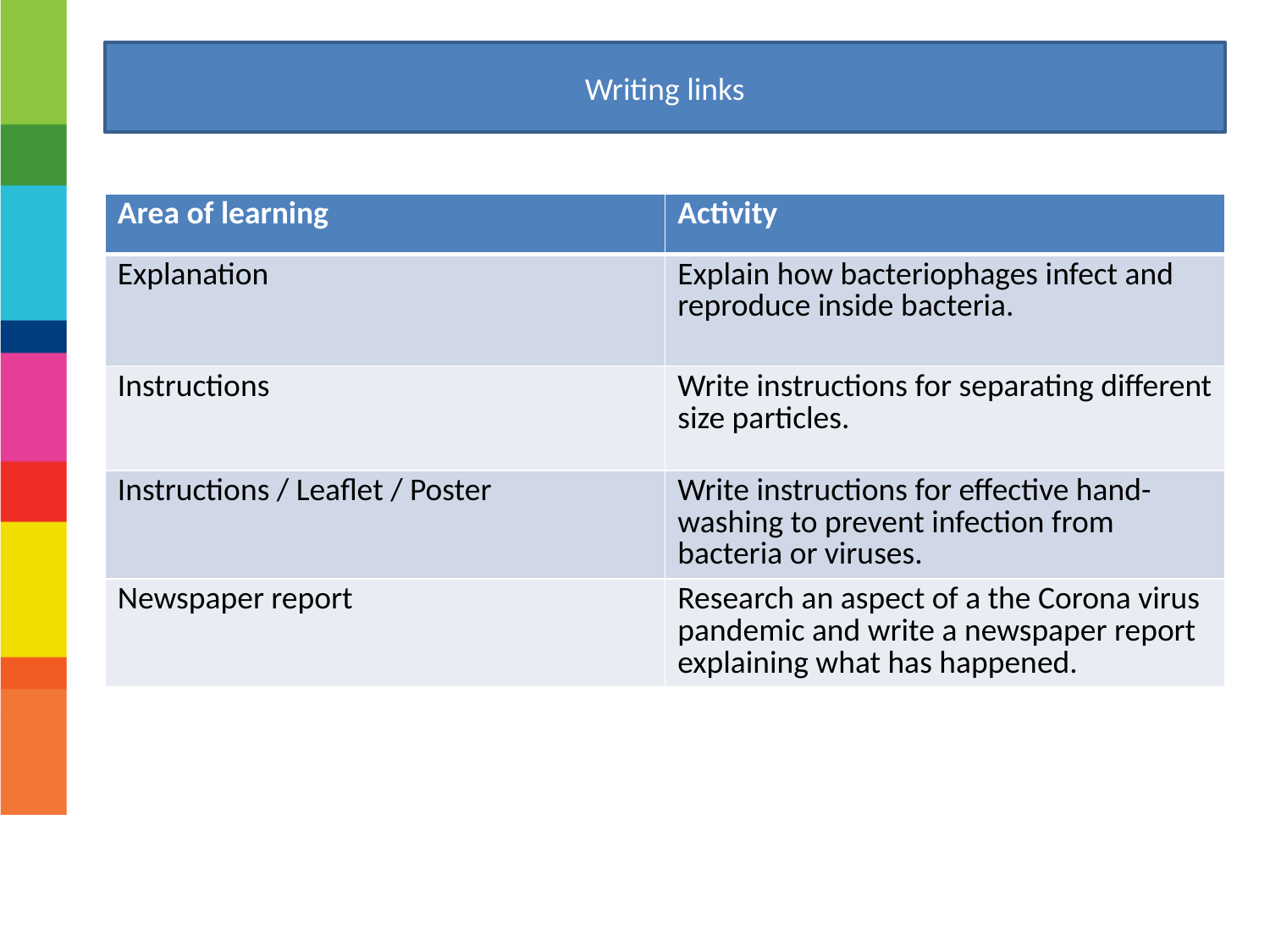

Writing links
| Area of learning | Activity |
| --- | --- |
| Explanation | Explain how bacteriophages infect and reproduce inside bacteria. |
| Instructions | Write instructions for separating different size particles. |
| Instructions / Leaflet / Poster | Write instructions for effective hand-washing to prevent infection from bacteria or viruses. |
| Newspaper report | Research an aspect of a the Corona virus pandemic and write a newspaper report explaining what has happened. |